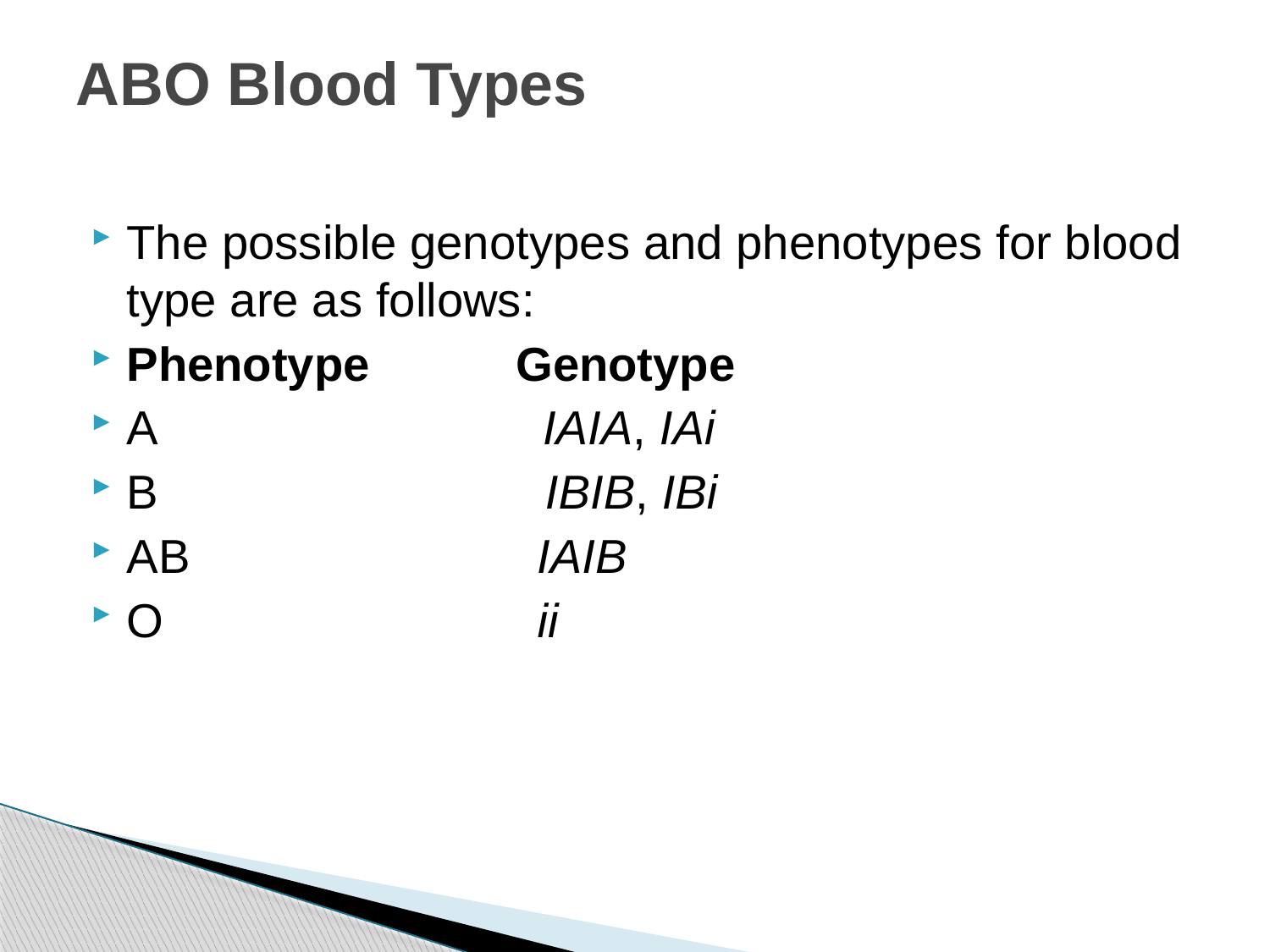

# ABO Blood Types
The possible genotypes and phenotypes for blood type are as follows:
Phenotype           Genotype
A                             IAIA, IAi
B                             IBIB, IBi
AB                          IAIB
O                            ii